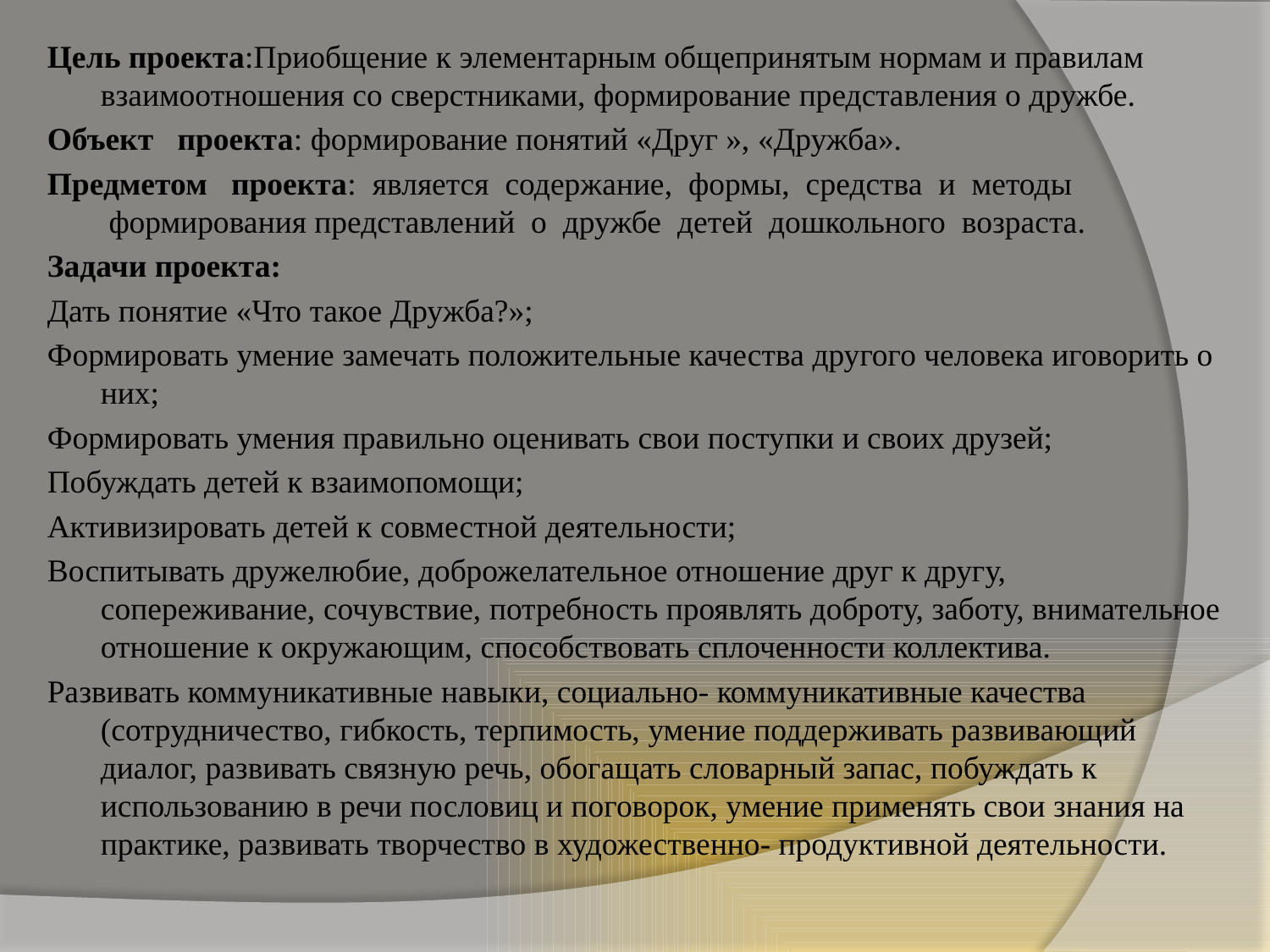

Цель проекта:Приобщение к элементарным общепринятым нормам и правилам взаимоотношения со сверстниками, формирование представления о дружбе.
Объект   проекта: формирование понятий «Друг », «Дружба».
Предметом   проекта:  является  содержание,  формы,  средства  и  методы  формирования представлений  о  дружбе  детей  дошкольного  возраста.
Задачи проекта:
Дать понятие «Что такое Дружба?»;
Формировать умение замечать положительные качества другого человека иговорить о них;
Формировать умения правильно оценивать свои поступки и своих друзей;
Побуждать детей к взаимопомощи;
Активизировать детей к совместной деятельности;
Воспитывать дружелюбие, доброжелательное отношение друг к другу, сопереживание, сочувствие, потребность проявлять доброту, заботу, внимательное отношение к окружающим, способствовать сплоченности коллектива.
Развивать коммуникативные навыки, социально- коммуникативные качества (сотрудничество, гибкость, терпимость, умение поддерживать развивающий диалог, развивать связную речь, обогащать словарный запас, побуждать к использованию в речи пословиц и поговорок, умение применять свои знания на практике, развивать творчество в художественно- продуктивной деятельности.

#